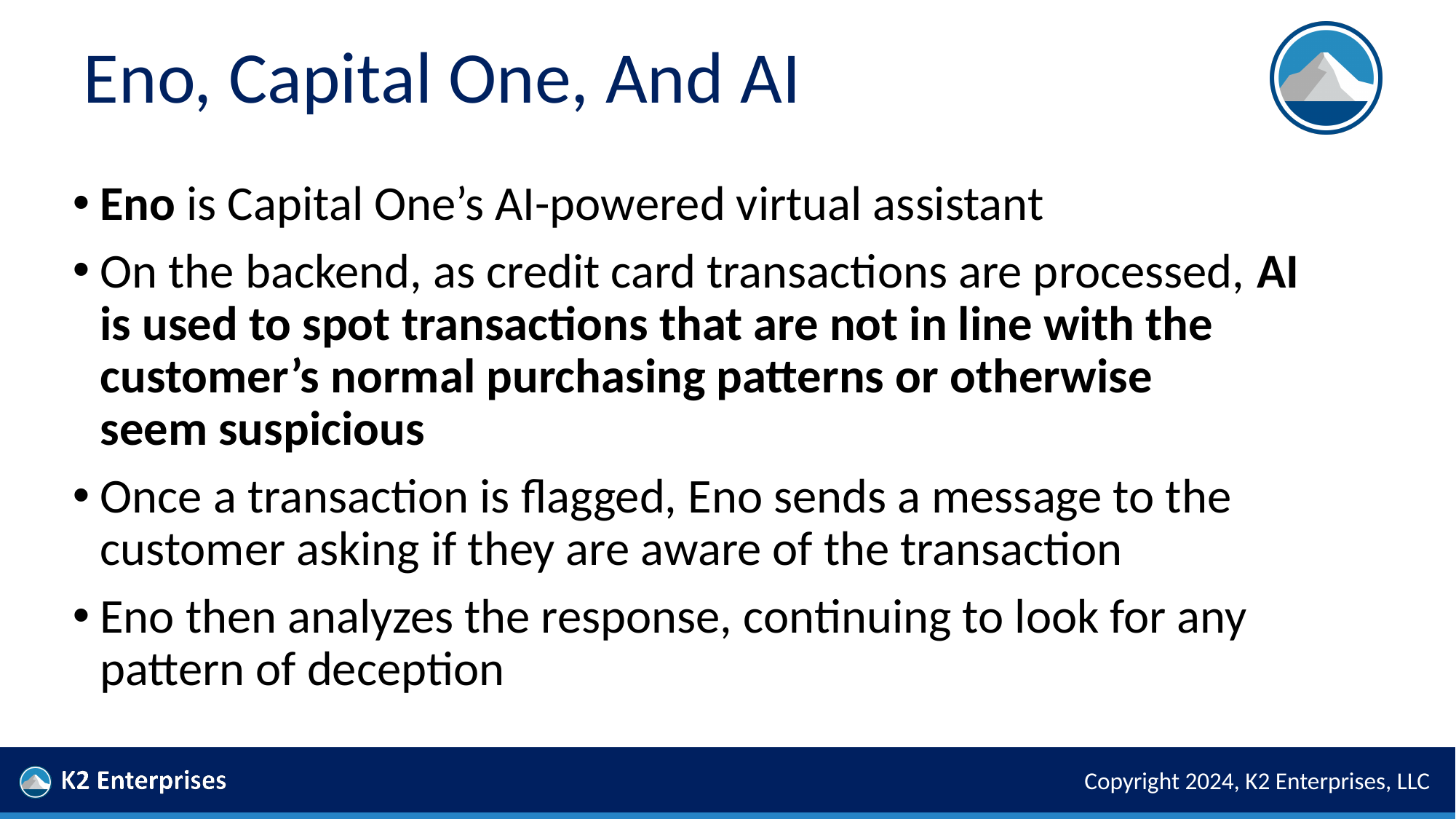

# Eno, Capital One, And AI
Eno is Capital One’s AI-powered virtual assistant
On the backend, as credit card transactions are processed, AI
is used to spot transactions that are not in line with the customer’s normal purchasing patterns or otherwise
seem suspicious
Once a transaction is flagged, Eno sends a message to the customer asking if they are aware of the transaction
Eno then analyzes the response, continuing to look for any pattern of deception